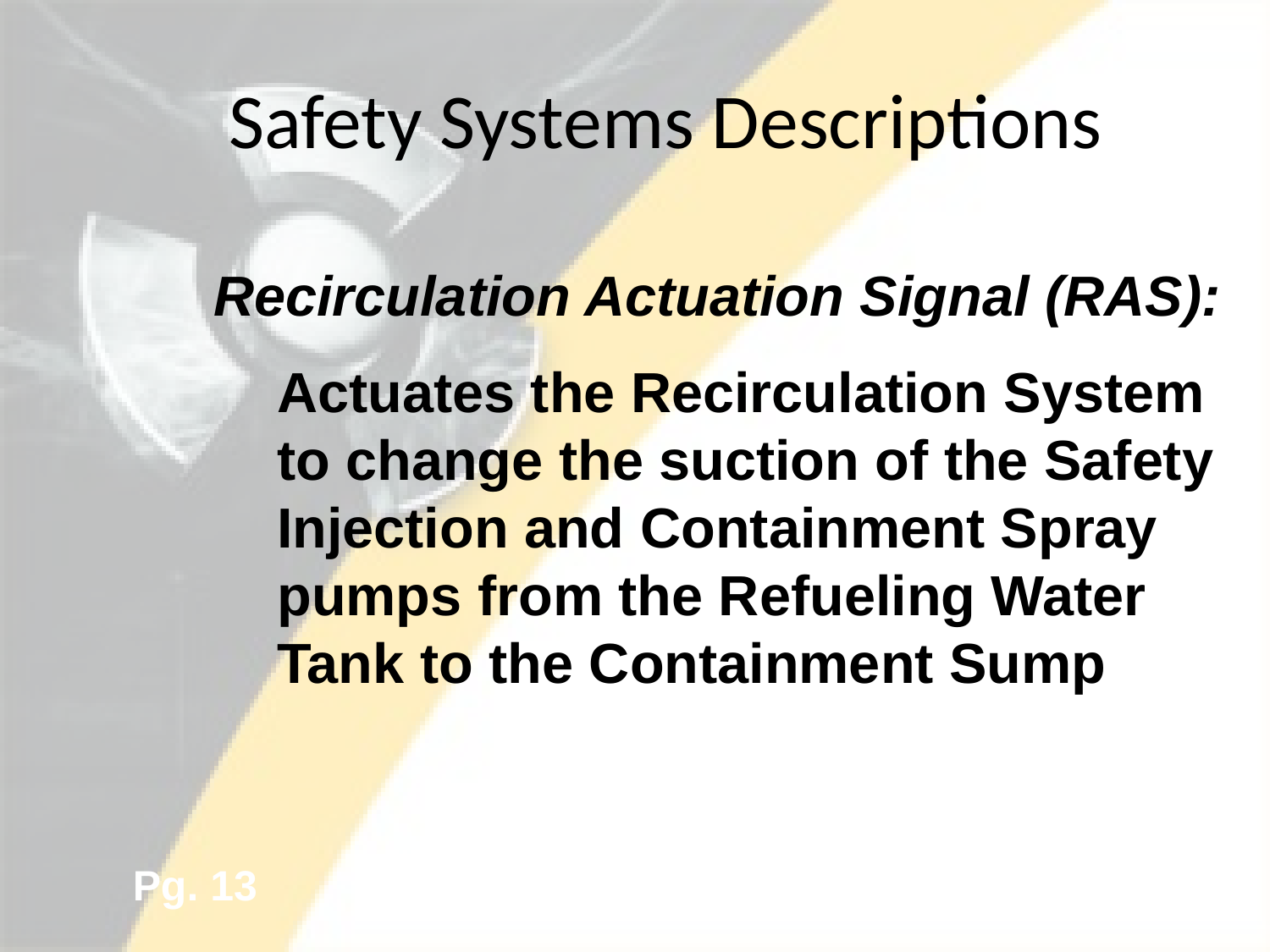

# Safety Systems Descriptions
Recirculation Actuation Signal (RAS):
Actuates the Recirculation System to change the suction of the Safety Injection and Containment Spray pumps from the Refueling Water Tank to the Containment Sump
Pg. 13